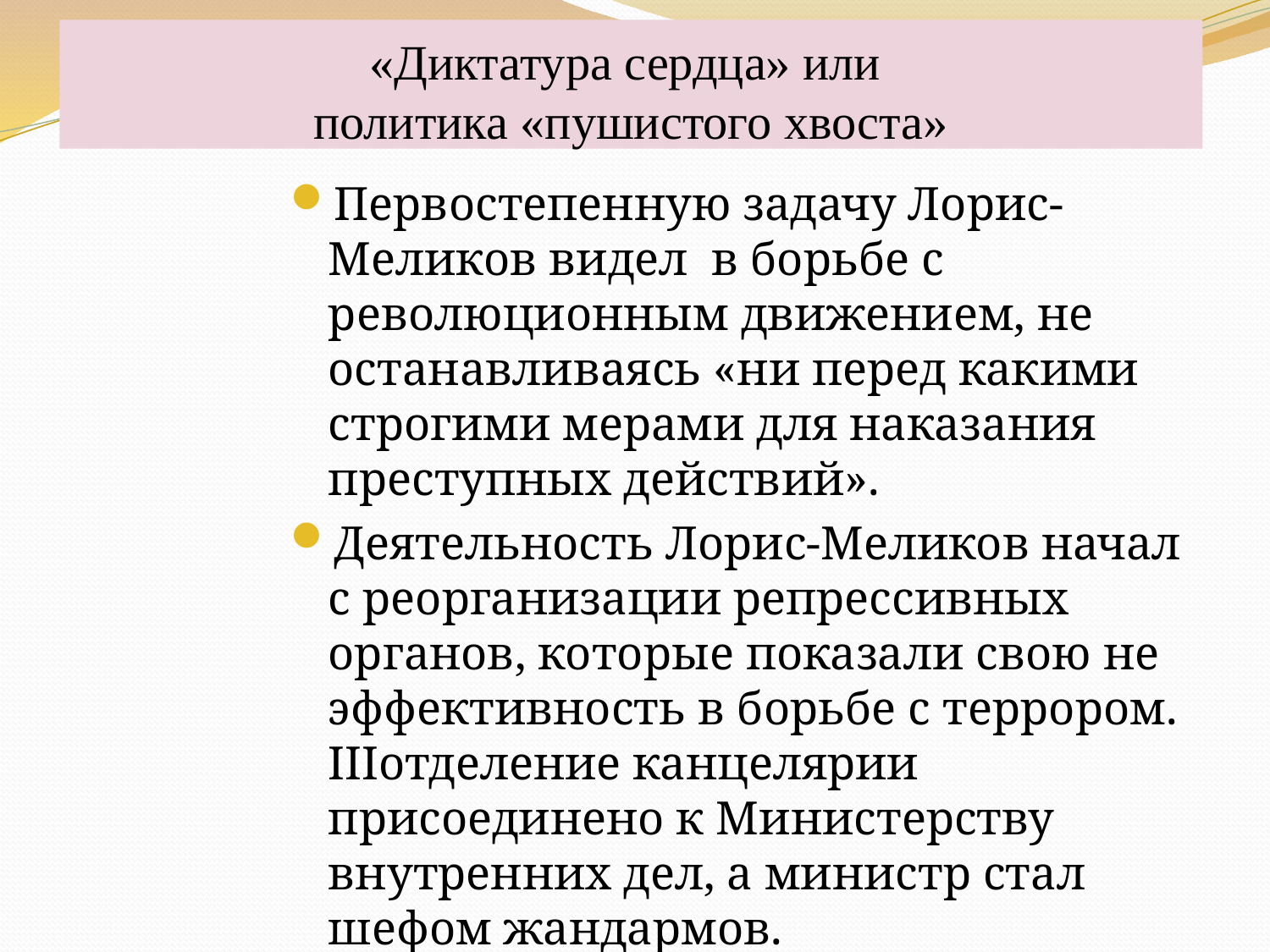

# «Диктатура сердца» или политика «пушистого хвоста»
Первостепенную задачу Лорис-Меликов видел  в борьбе с революционным движением, не останавливаясь «ни перед какими строгими мерами для наказания преступных действий».
Деятельность Лорис-Меликов начал с реорганизации репрессивных органов, которые показали свою не эффективность в борьбе с террором. IIIотделение канцелярии присоединено к Министерству внутренних дел, а министр стал шефом жандармов.